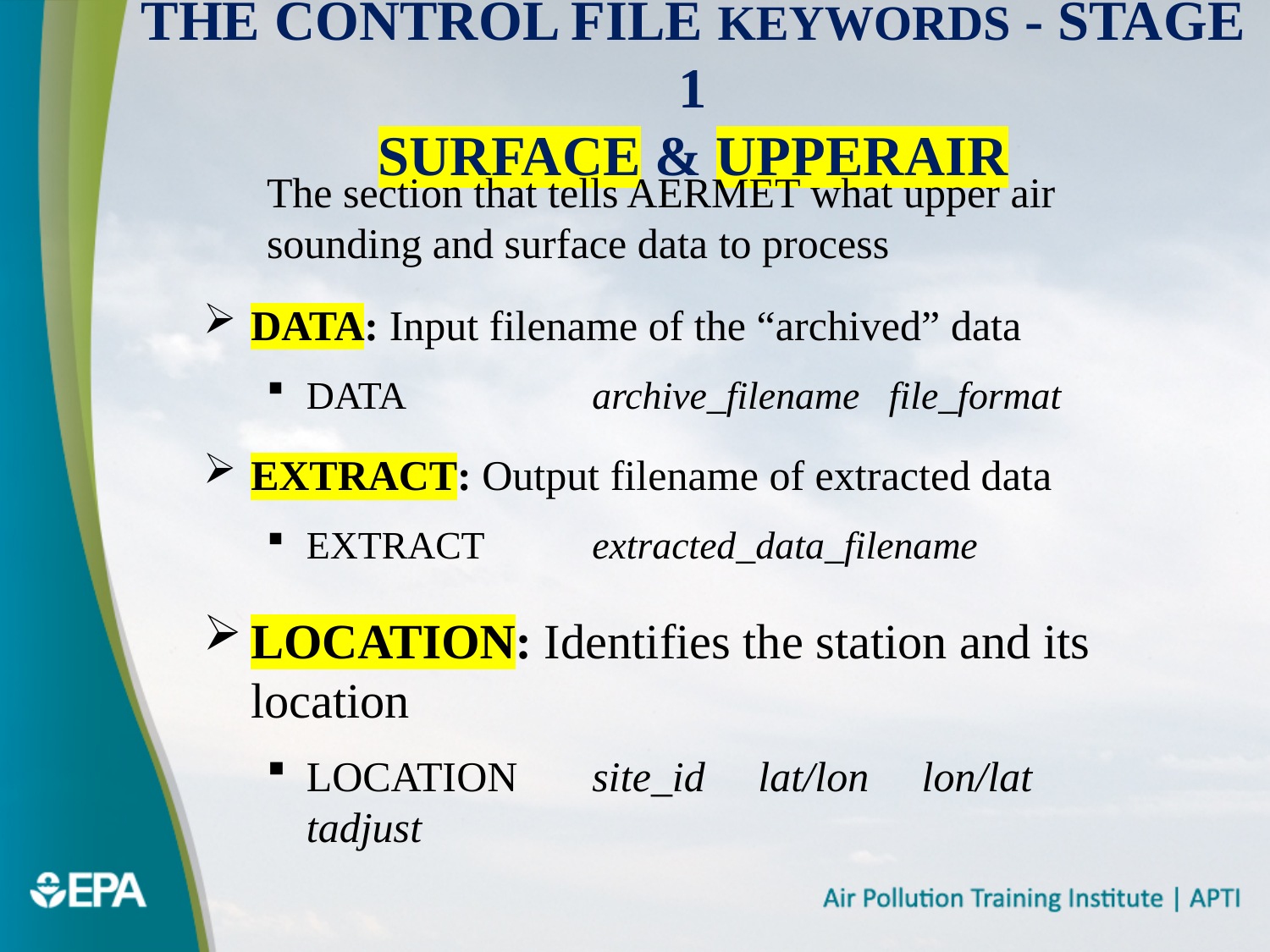

# The Control File Keywords - Stage 1 surface & upperair
The section that tells AERMET what upper air sounding and surface data to process
DATA: Input filename of the “archived” data
DATA 	archive_filename   file_format
EXTRACT: Output filename of extracted data
EXTRACT	extracted_data_filename
LOCATION: Identifies the station and its location
LOCATION	site_id     lat/lon     lon/lat     tadjust